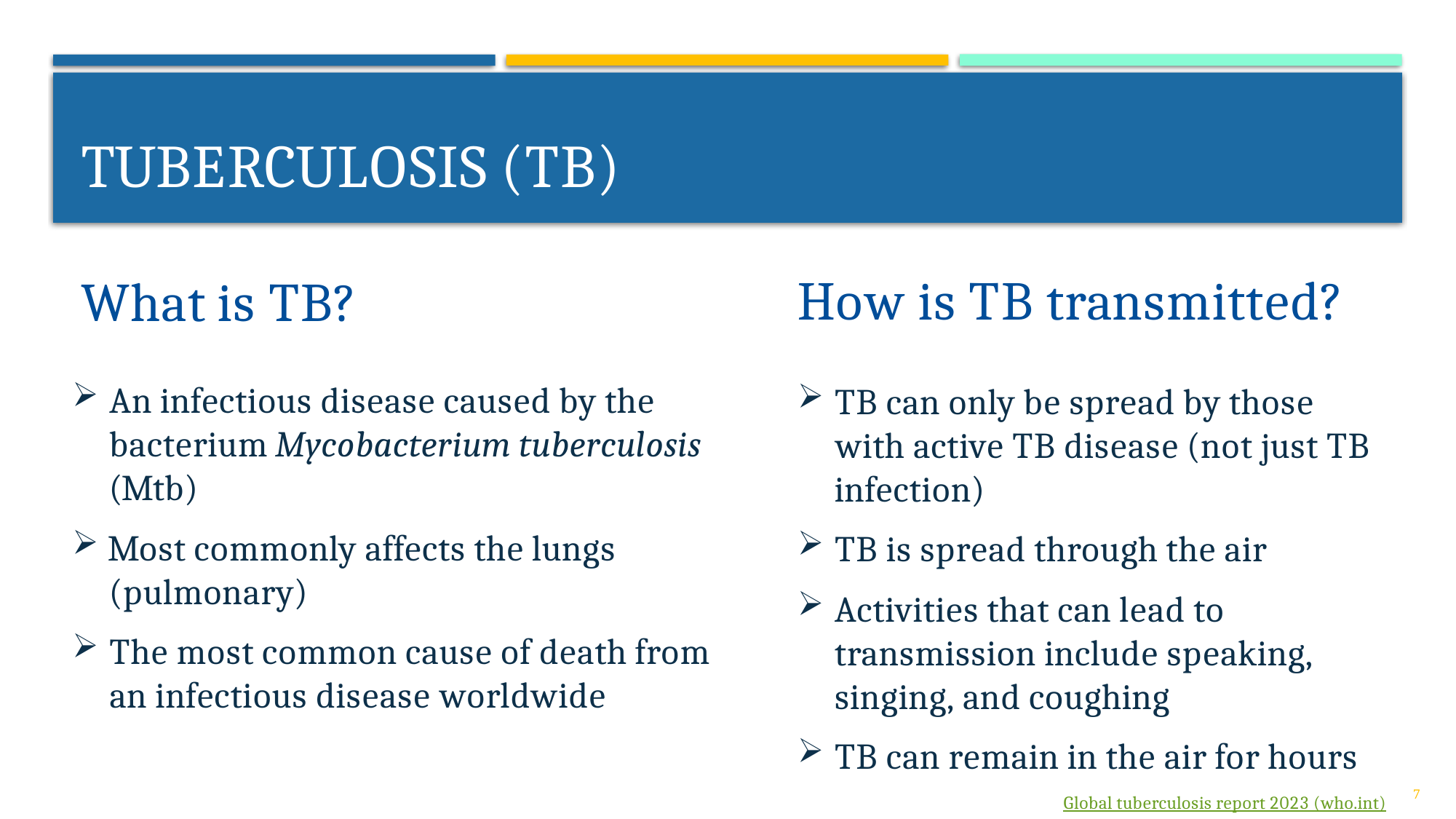

# TUBERCULOSIS (TB)
How is TB transmitted?
What is TB?
An infectious disease caused by the bacterium Mycobacterium tuberculosis (Mtb)
Most commonly affects the lungs (pulmonary)
The most common cause of death from an infectious disease worldwide
TB can only be spread by those with active TB disease (not just TB infection)
TB is spread through the air
Activities that can lead to transmission include speaking, singing, and coughing
TB can remain in the air for hours
7
Global tuberculosis report 2023 (who.int)